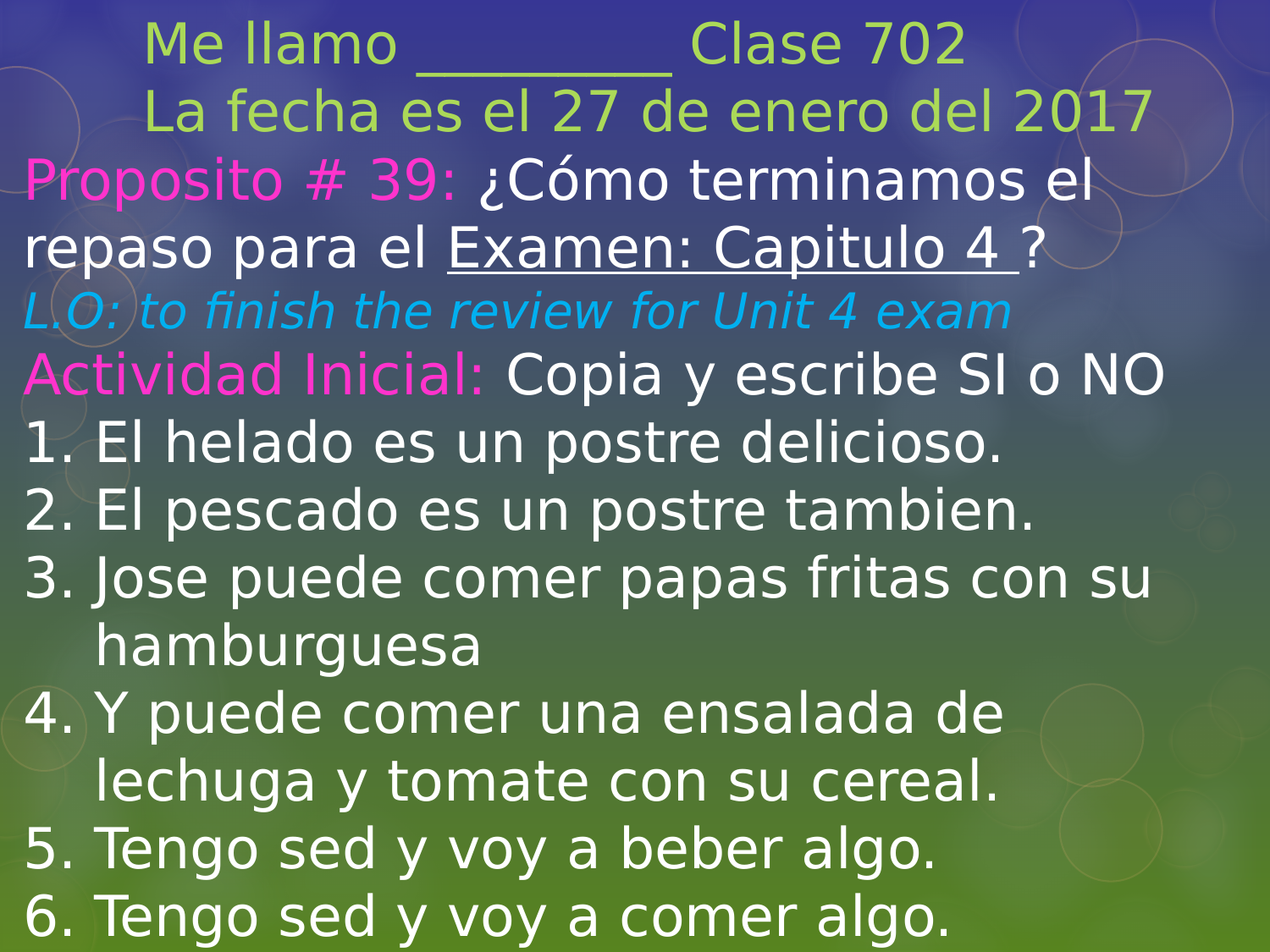

# Me llamo _________ Clase 702 La fecha es el 27 de enero del 2017
Proposito # 39: ¿Cómo terminamos el repaso para el Examen: Capitulo 4 ?
L.O: to finish the review for Unit 4 exam
Actividad Inicial: Copia y escribe SI o NO
El helado es un postre delicioso.
El pescado es un postre tambien.
Jose puede comer papas fritas con su hamburguesa
Y puede comer una ensalada de lechuga y tomate con su cereal.
Tengo sed y voy a beber algo.
Tengo sed y voy a comer algo.